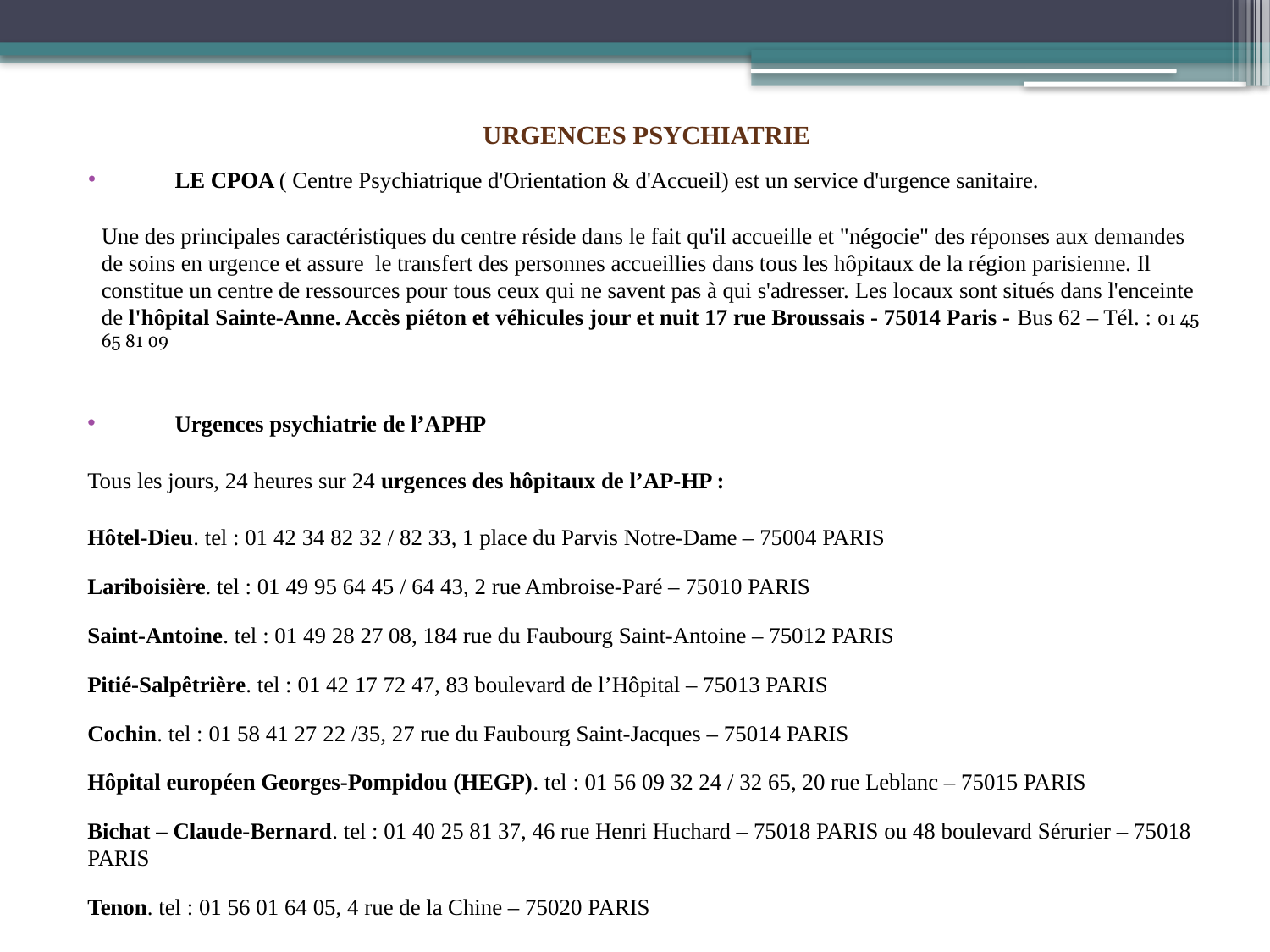

URGENCES PSYCHIATRIE

LE CPOA ( Centre Psychiatrique d'Orientation & d'Accueil) est un service d'urgence sanitaire.
Une des principales caractéristiques du centre réside dans le fait qu'il accueille et "négocie" des réponses aux demandes de soins en urgence et assure  le transfert des personnes accueillies dans tous les hôpitaux de la région parisienne. Il constitue un centre de ressources pour tous ceux qui ne savent pas à qui s'adresser. Les locaux sont situés dans l'enceinte de l'hôpital Sainte-Anne. Accès piéton et véhicules jour et nuit 17 rue Broussais - 75014 Paris - Bus 62 – Tél. : 01 45 65 81 09

Urgences psychiatrie de l’APHP

Tous les jours, 24 heures sur 24 urgences des hôpitaux de l’AP-HP :

Hôtel-Dieu. tel : 01 42 34 82 32 / 82 33, 1 place du Parvis Notre-Dame – 75004 PARIS

Lariboisière. tel : 01 49 95 64 45 / 64 43, 2 rue Ambroise-Paré – 75010 PARIS

Saint-Antoine. tel : 01 49 28 27 08, 184 rue du Faubourg Saint-Antoine – 75012 PARIS

Pitié-Salpêtrière. tel : 01 42 17 72 47, 83 boulevard de l’Hôpital – 75013 PARIS

Cochin. tel : 01 58 41 27 22 /35, 27 rue du Faubourg Saint-Jacques – 75014 PARIS

Hôpital européen Georges-Pompidou (HEGP). tel : 01 56 09 32 24 / 32 65, 20 rue Leblanc – 75015 PARIS

Bichat – Claude-Bernard. tel : 01 40 25 81 37, 46 rue Henri Huchard – 75018 PARIS ou 48 boulevard Sérurier – 75018 PARIS

Tenon. tel : 01 56 01 64 05, 4 rue de la Chine – 75020 PARIS